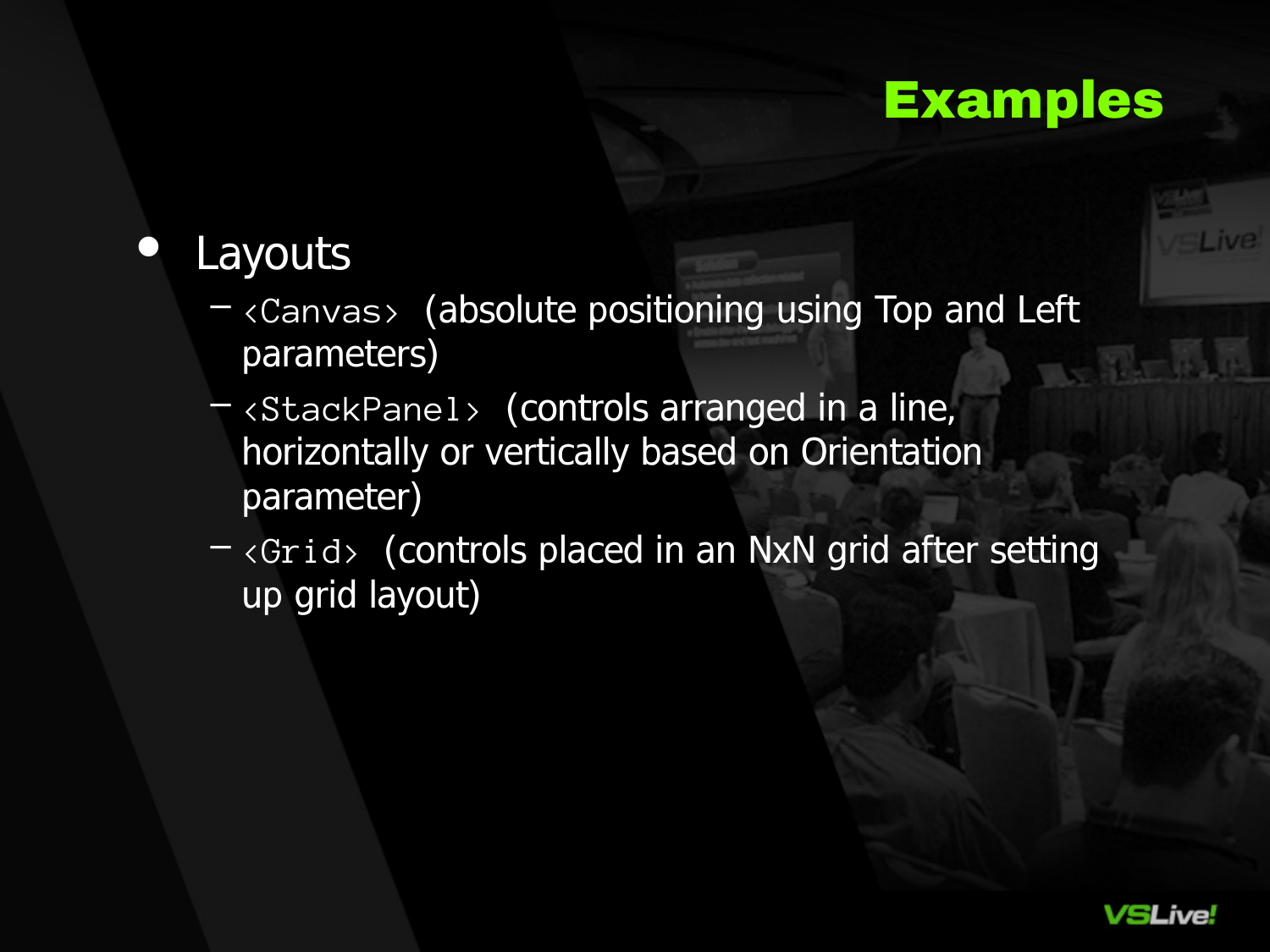

# Examples
Layouts
<Canvas> (absolute positioning using Top and Left parameters)
<StackPanel> (controls arranged in a line, horizontally or vertically based on Orientation parameter)
<Grid> (controls placed in an NxN grid after setting up grid layout)